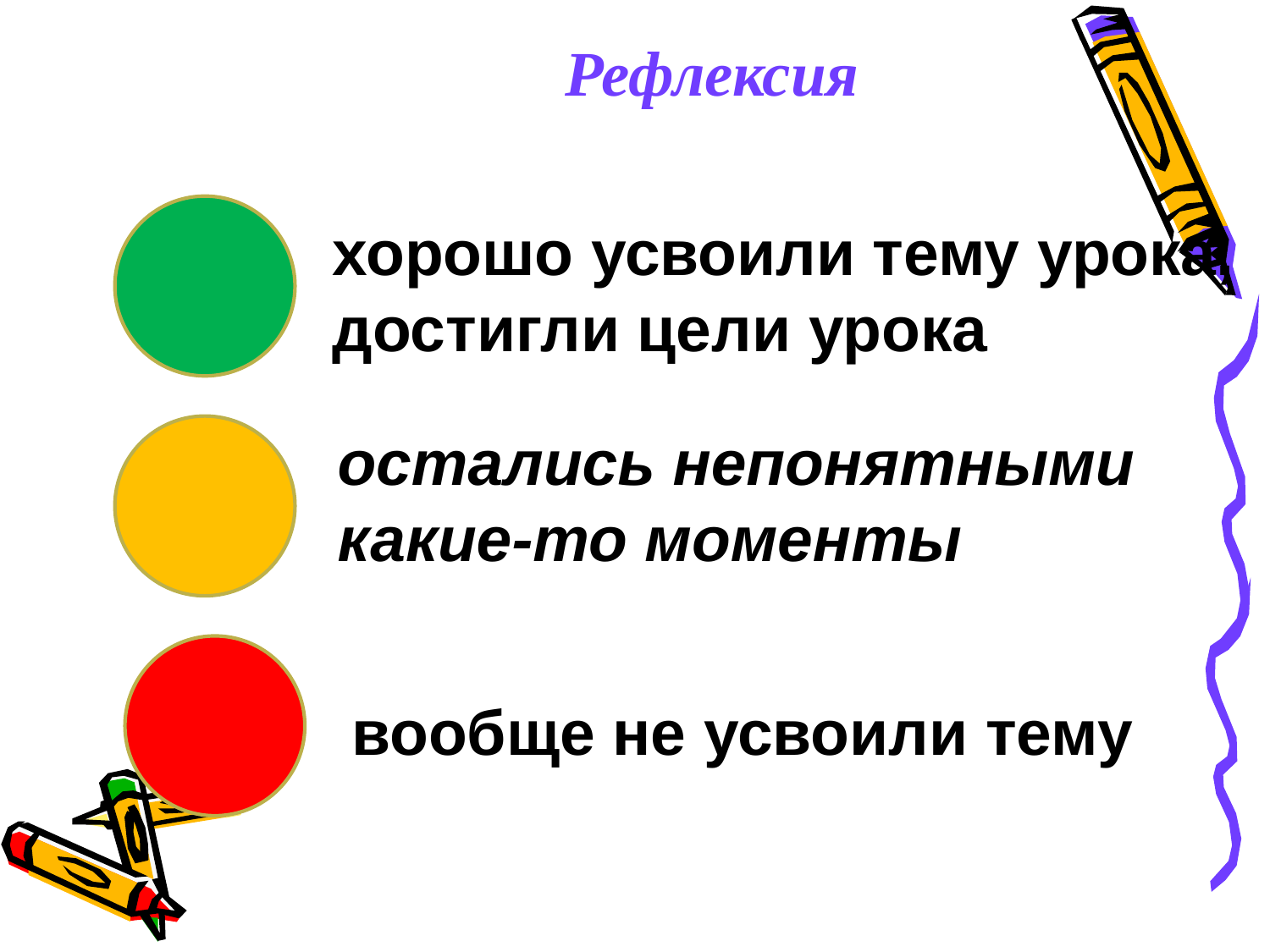

Рефлексия

хорошо усвоили тему урока, достигли цели урока

остались непонятными какие-то моменты

вообще не усвоили тему